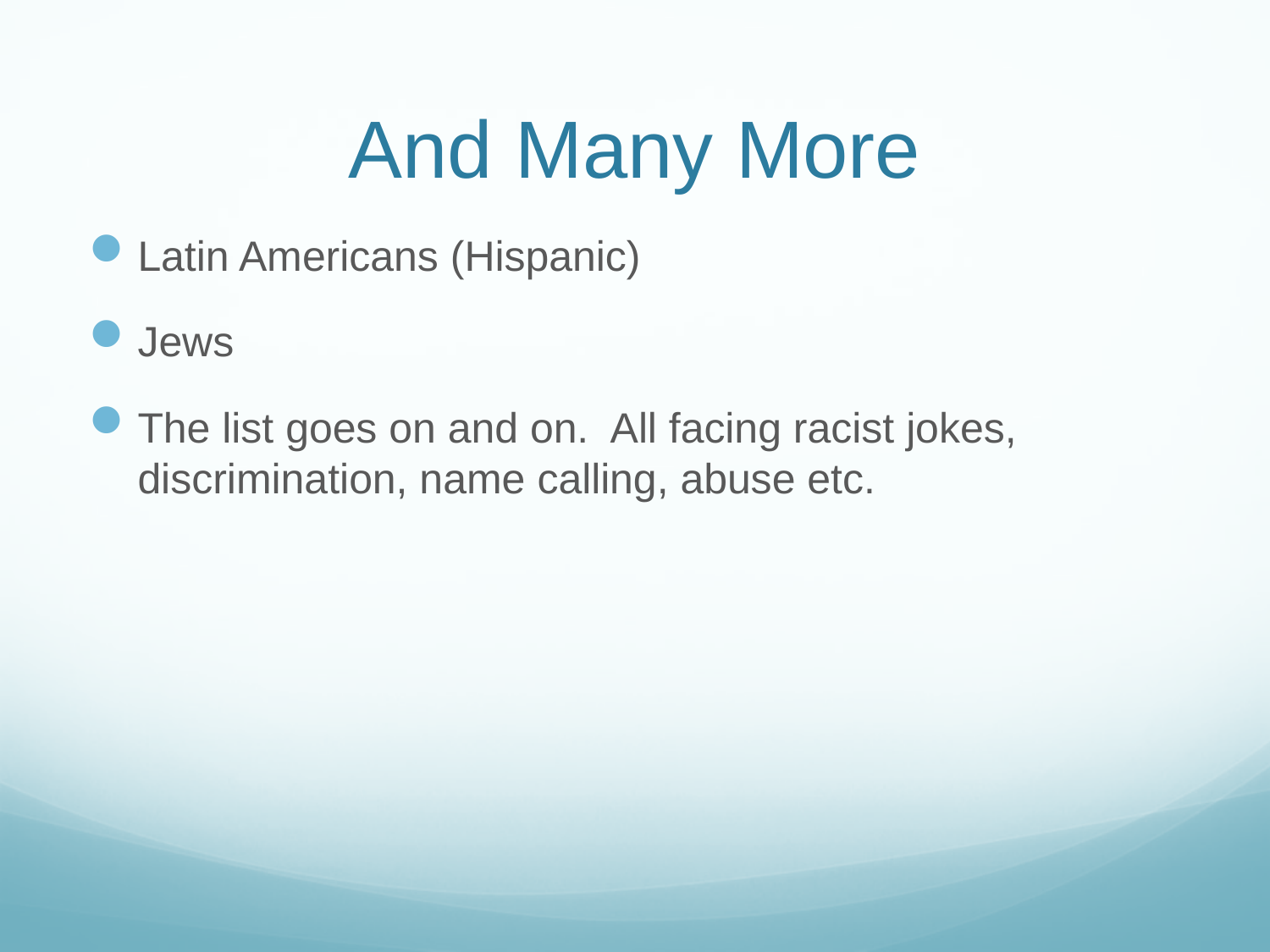

# And Many More
Latin Americans (Hispanic)
Jews
The list goes on and on.  All facing racist jokes, discrimination, name calling, abuse etc.